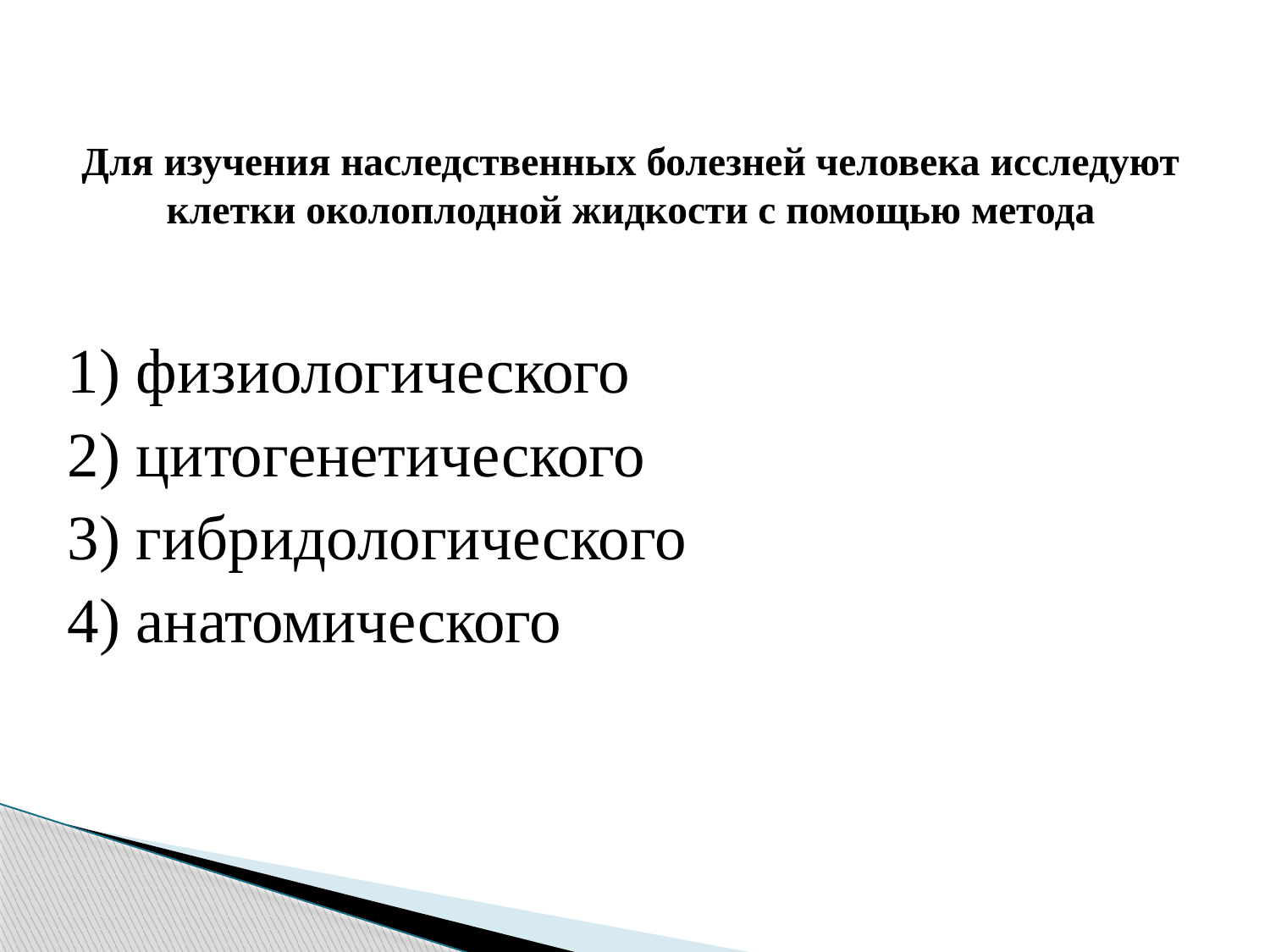

# Для изучения наследственных болезней человека исследуют клетки околоплодной жидкости с помощью метода
1) физиологического
2) цитогенетического
3) гибридологического
4) анатомического